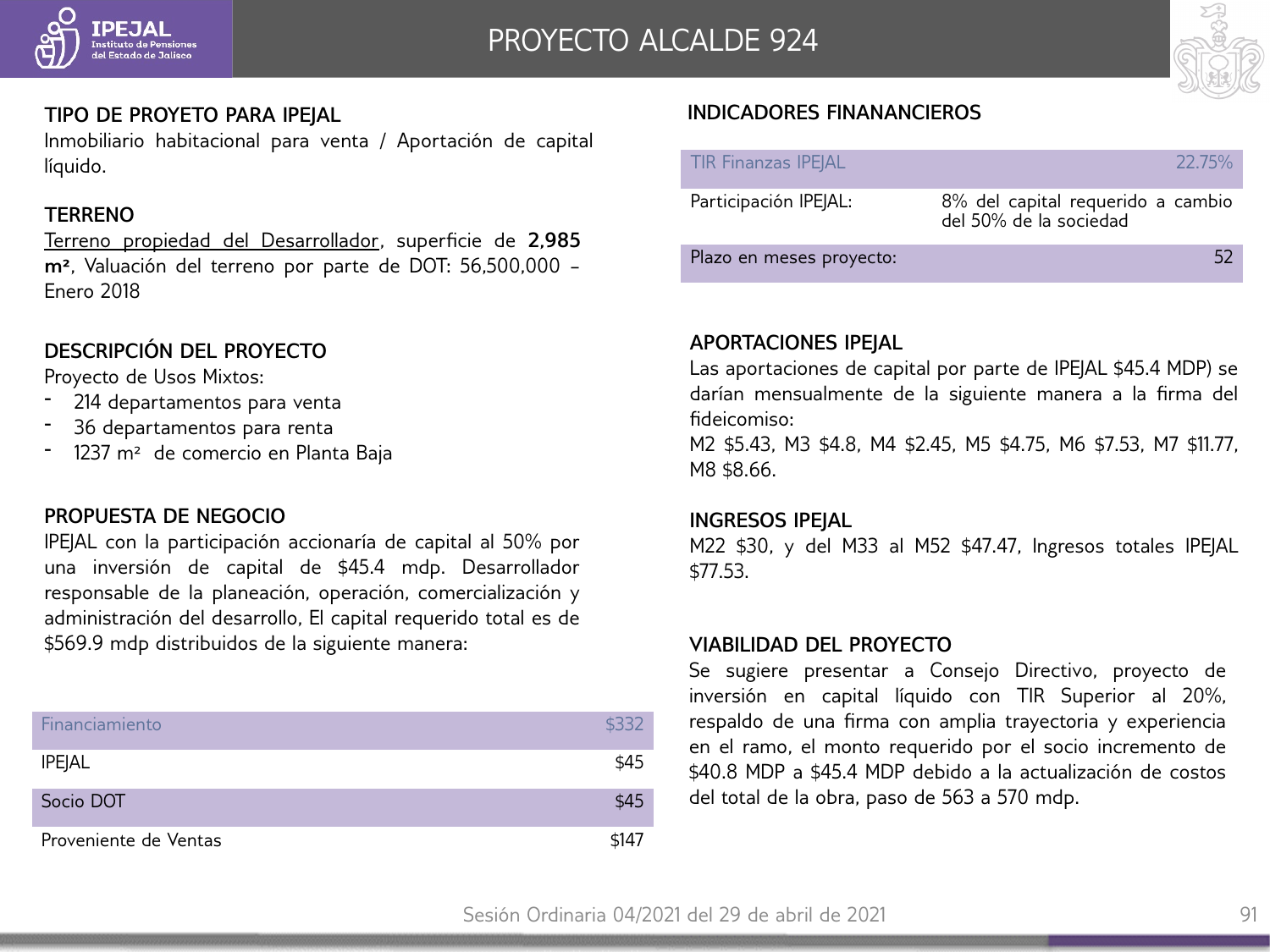

PROYECTO ALCALDE 924
TIPO DE PROYETO PARA IPEJAL
Inmobiliario habitacional para venta / Aportación de capital líquido.
INDICADORES FINANANCIEROS
| TIR Finanzas IPEJAL | 22.75% |
| --- | --- |
| Participación IPEJAL: | 8% del capital requerido a cambio del 50% de la sociedad |
| Plazo en meses proyecto: | 52 |
TERRENO
Terreno propiedad del Desarrollador, superficie de 2,985 m², Valuación del terreno por parte de DOT: 56,500,000 – Enero 2018
APORTACIONES IPEJAL
Las aportaciones de capital por parte de IPEJAL $45.4 MDP) se darían mensualmente de la siguiente manera a la firma del fideicomiso:
M2 $5.43, M3 $4.8, M4 $2.45, M5 $4.75, M6 $7.53, M7 $11.77, M8 $8.66.

INGRESOS IPEJAL
M22 $30, y del M33 al M52 $47.47, Ingresos totales IPEJAL $77.53.
DESCRIPCIÓN DEL PROYECTO
Proyecto de Usos Mixtos:
214 departamentos para venta
36 departamentos para renta
1237 m²  de comercio en Planta Baja

PROPUESTA DE NEGOCIO
IPEJAL con la participación accionaría de capital al 50% por una inversión de capital de $45.4 mdp. Desarrollador responsable de la planeación, operación, comercialización y administración del desarrollo, El capital requerido total es de $569.9 mdp distribuidos de la siguiente manera:
VIABILIDAD DEL PROYECTO
Se sugiere presentar a Consejo Directivo, proyecto de inversión en capital líquido con TIR Superior al 20%, respaldo de una firma con amplia trayectoria y experiencia en el ramo, el monto requerido por el socio incremento de $40.8 MDP a $45.4 MDP debido a la actualización de costos del total de la obra, paso de 563 a 570 mdp.
| Financiamiento | $332 |
| --- | --- |
| IPEJAL | $45 |
| Socio DOT | $45 |
| Proveniente de Ventas | $147 |
Sesión Ordinaria 04/2021 del 29 de abril de 2021
91